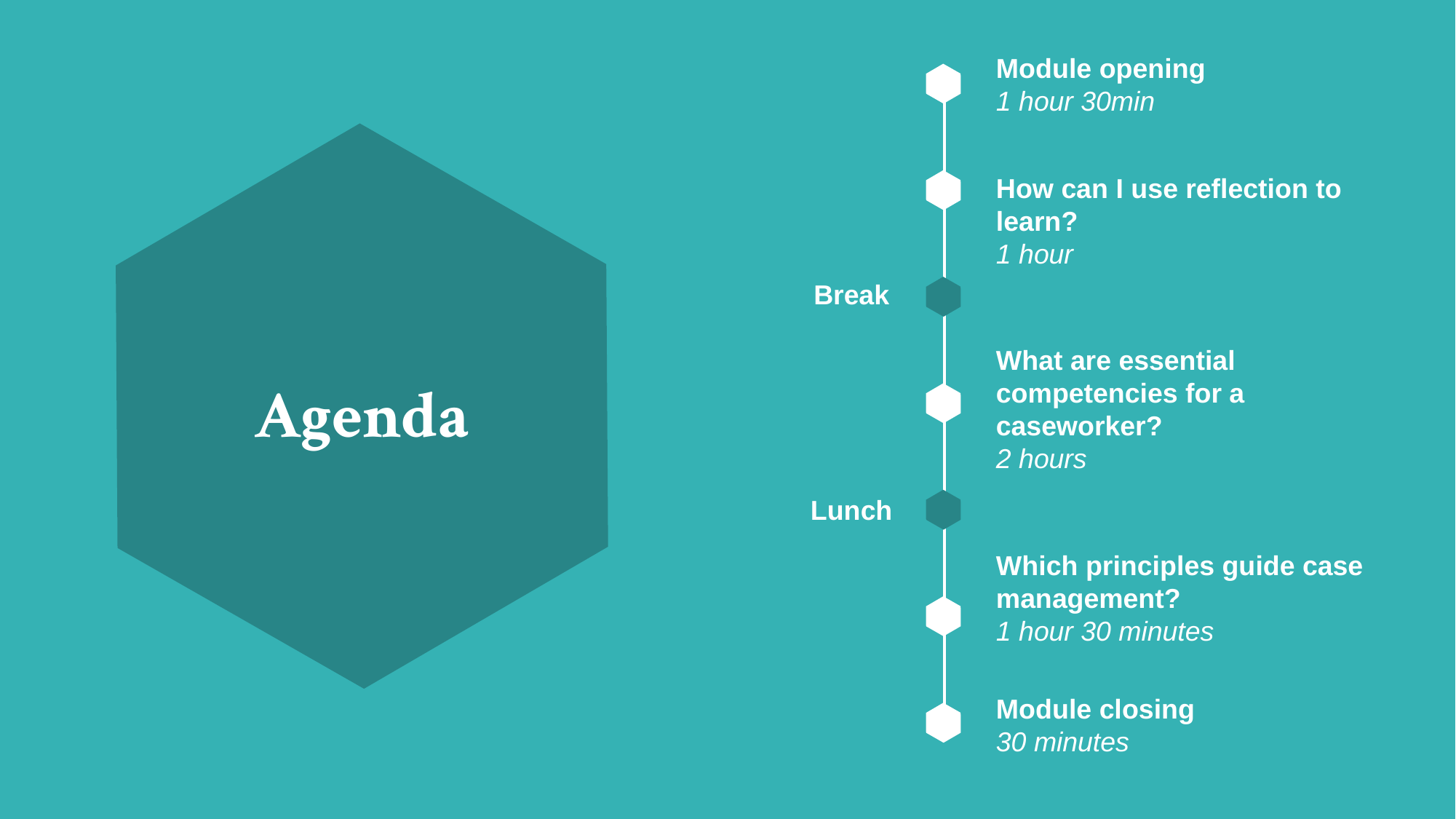

Module opening
1 hour 30min

How can I use reflection to learn?
1 hour

Break

What are essential competencies for a caseworker?
2 hours
# Agenda

Lunch

Which principles guide case management?
1 hour 30 minutes

Module closing
30 minutes